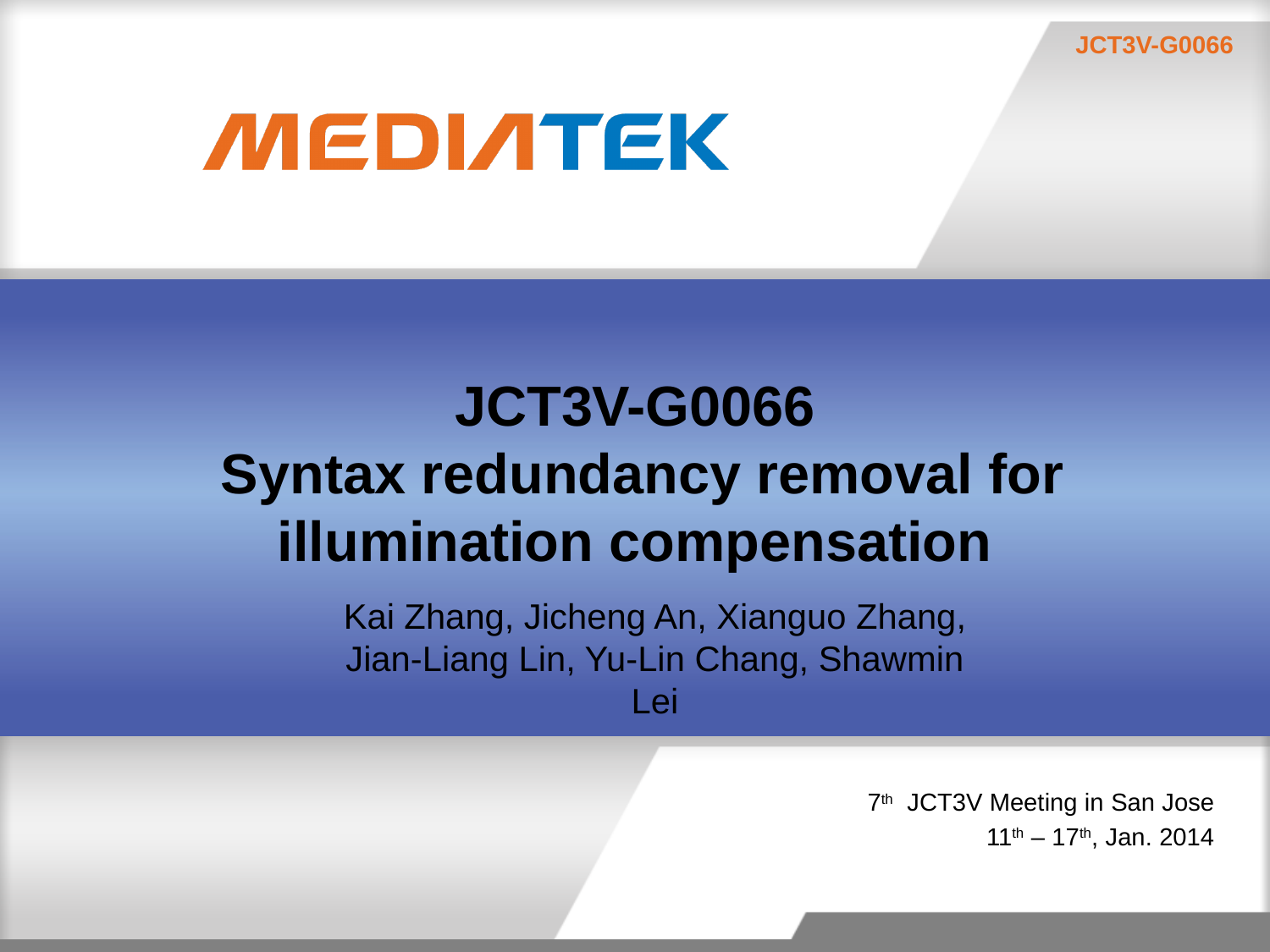

# JCT3V-G0066 Syntax redundancy removal for illumination compensation
Kai Zhang, Jicheng An, Xianguo Zhang, Jian-Liang Lin, Yu-Lin Chang, Shawmin Lei